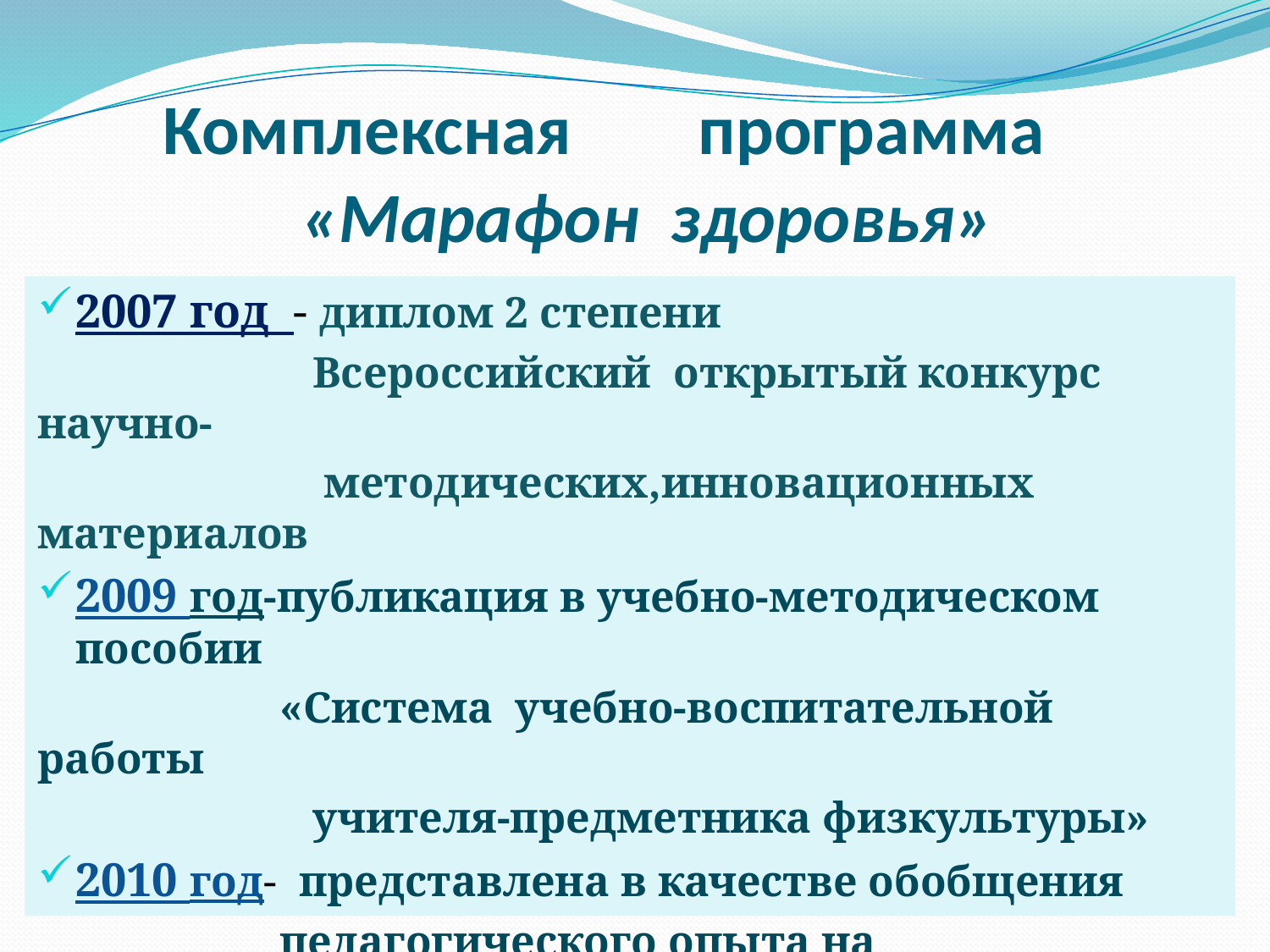

# Комплексная        программа «Марафон  здоровья»
2007 год  - диплом 2 степени
                         Всероссийский  открытый конкурс научно-
                          методических,инновационных материалов
2009 год-публикация в учебно-методическом пособии
                      «Система  учебно-воспитательной работы
                         учителя-предметника физкультуры»
2010 год-  представлена в качестве обобщения
                      педагогического опыта на  международной
                      научно-методической конференции
                                                                                              ( Украина)